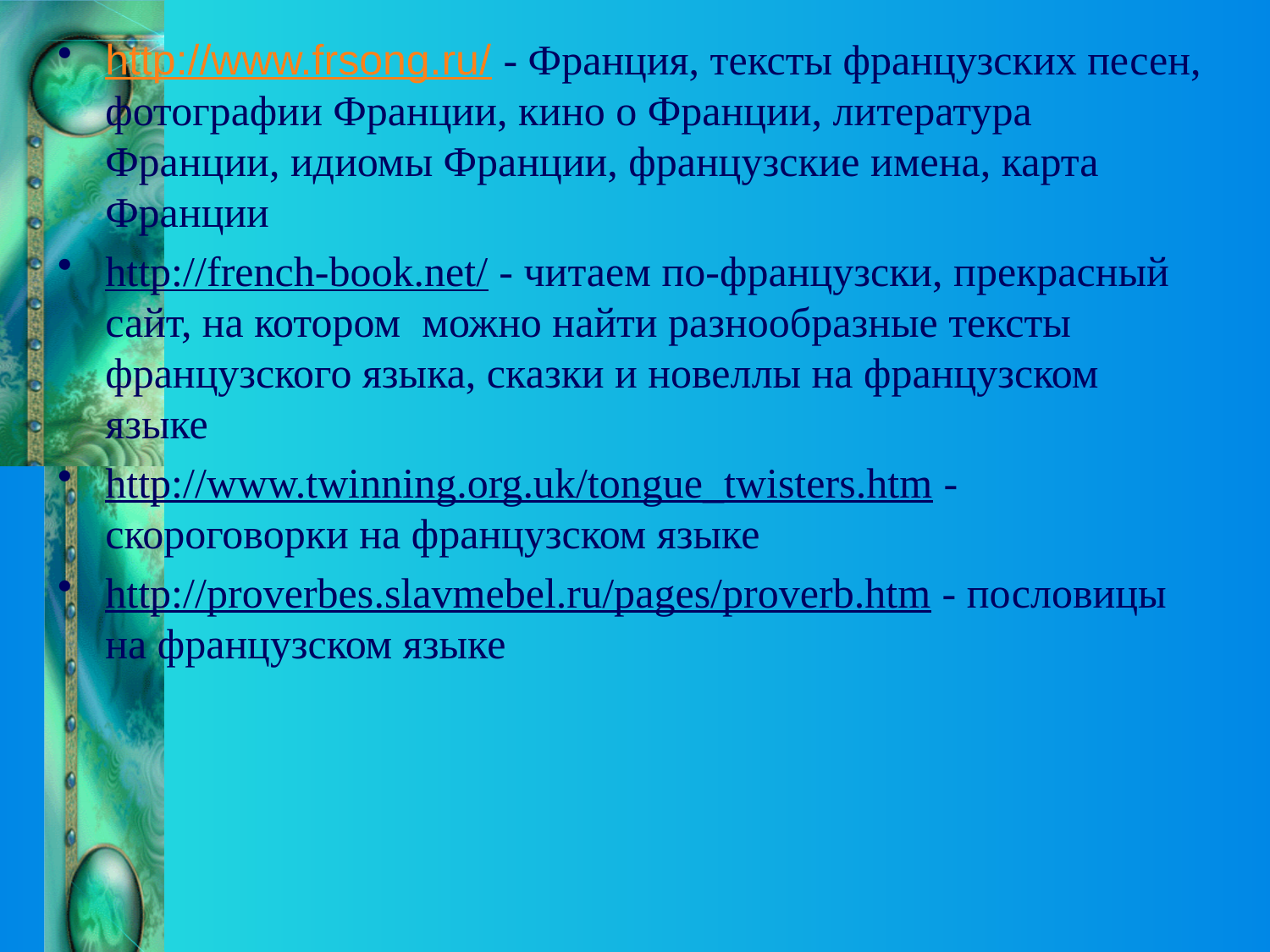

http://www.frsong.ru/ - Франция, тексты французских песен, фотографии Франции, кино о Франции, литература Франции, идиомы Франции, французские имена, карта Франции
http://french-book.net/ - читаем по-французски, прекрасный сайт, на котором  можно найти разнообразные тексты французского языка, сказки и новеллы на французском языке
http://www.twinning.org.uk/tongue_twisters.htm - скороговорки на французском языке
http://proverbes.slavmebel.ru/pages/proverb.htm - пословицы на французском языке